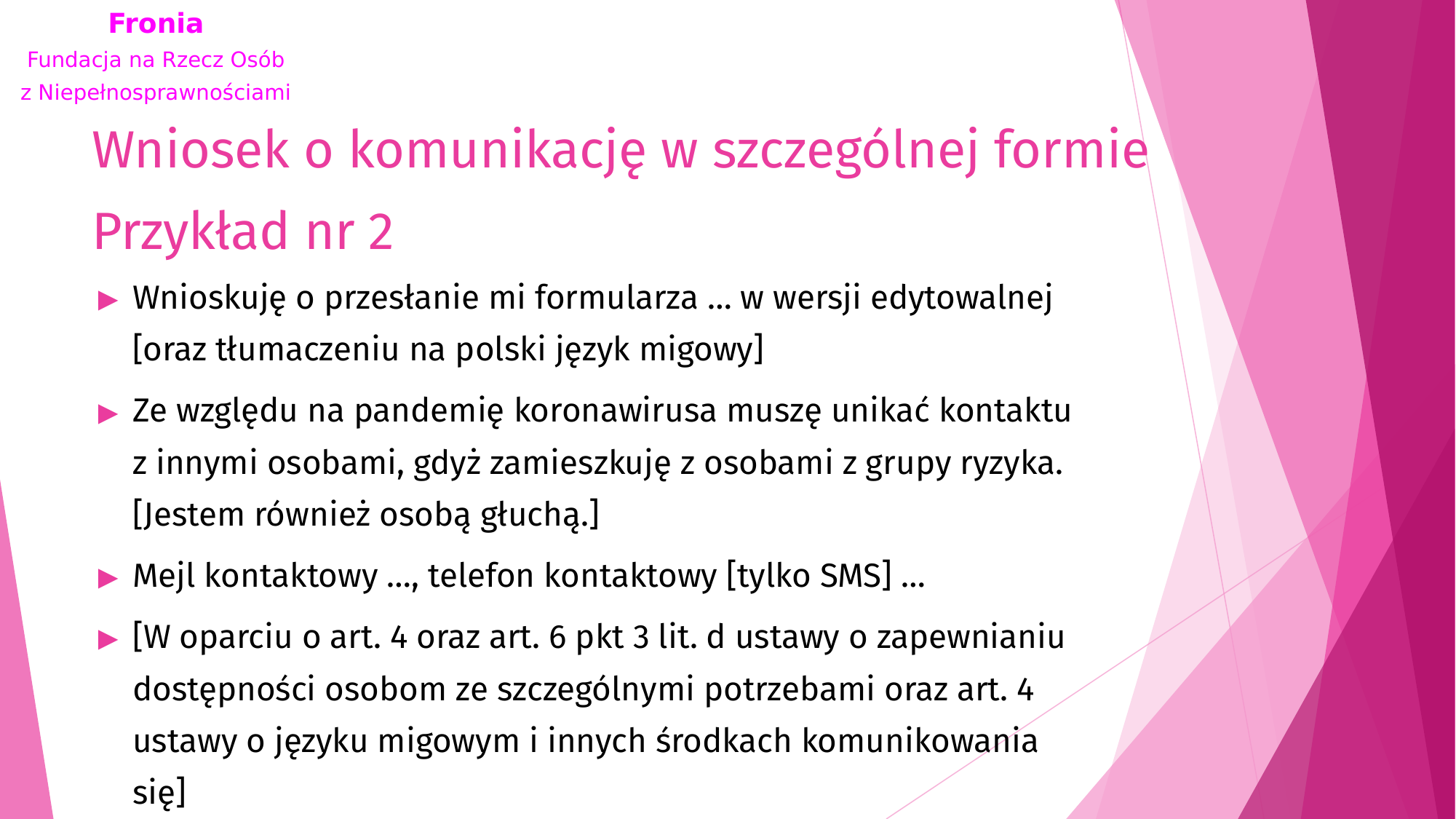

# Wniosek o komunikację w szczególnej formie Przykład nr 2
Wnioskuję o przesłanie mi formularza … w wersji edytowalnej [oraz tłumaczeniu na polski język migowy]
Ze względu na pandemię koronawirusa muszę unikać kontaktu z innymi osobami, gdyż zamieszkuję z osobami z grupy ryzyka. [Jestem również osobą głuchą.]
Mejl kontaktowy …, telefon kontaktowy [tylko SMS] …
[W oparciu o art. 4 oraz art. 6 pkt 3 lit. d ustawy o zapewnianiu dostępności osobom ze szczególnymi potrzebami oraz art. 4 ustawy o języku migowym i innych środkach komunikowania się]